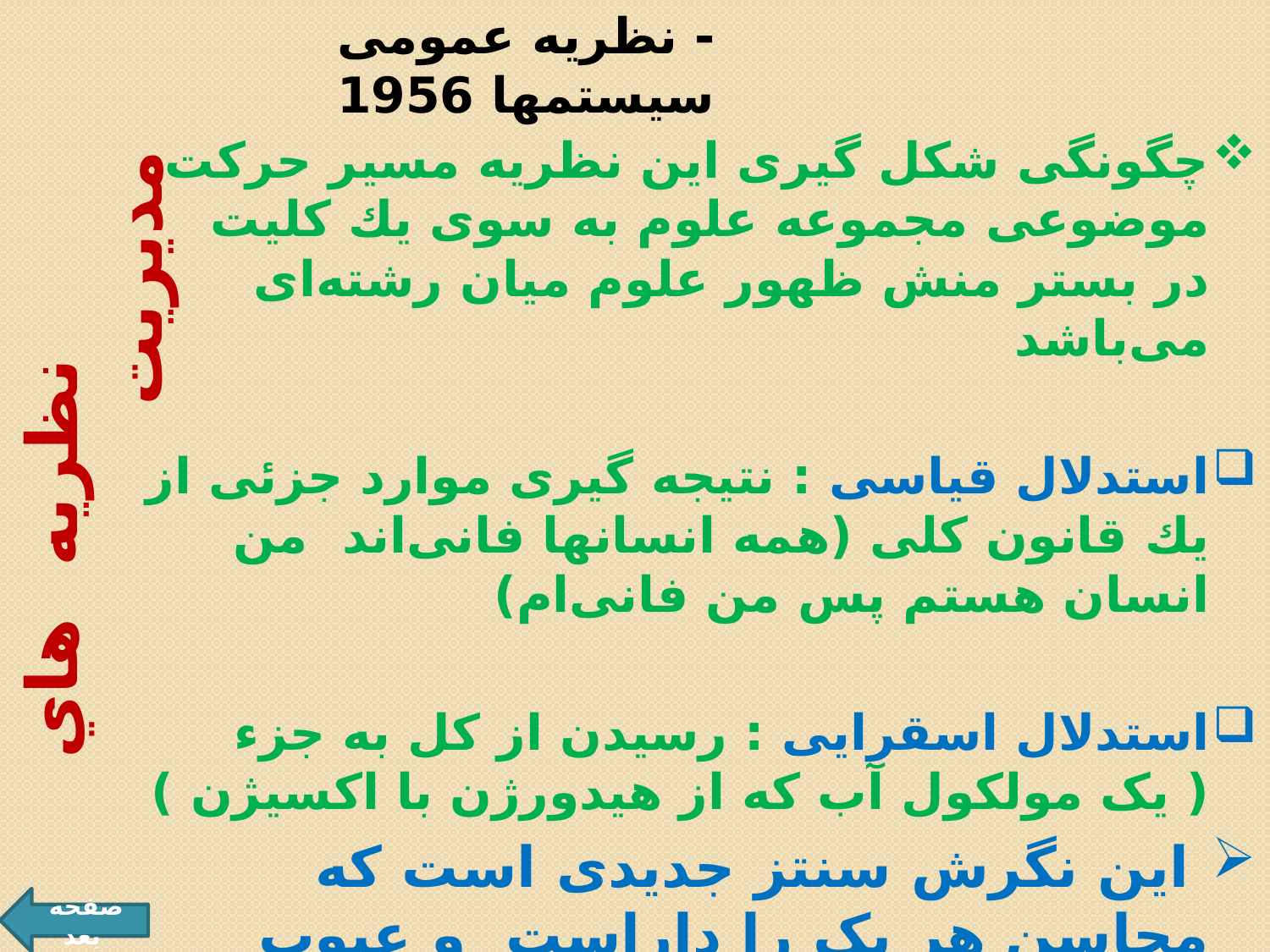

# - نظریه عمومی سیستمها 1956

چگونگی شكل گیری این نظریه مسیر حركت موضوعی مجموعه علوم به سوی یك كلیت در بستر منش ظهور علوم میان رشته‌ای می‌باشد

استدلال قیاسی : نتیجه گیری موارد جزئی از یك قانون كلی (همه انسانها فانی‌اند  من انسان هستم پس من فانی‌ام)

استدلال اسقرایی : رسیدن از کل به جزء ( یک مولکول آب که از هیدورژن با اکسیژن )
 این نگرش سنتز جدیدی است که محاسن هر یک را داراست  و عیوب هردو را فاقد است
    نظريه هاي مديريت
صفحه  بعد